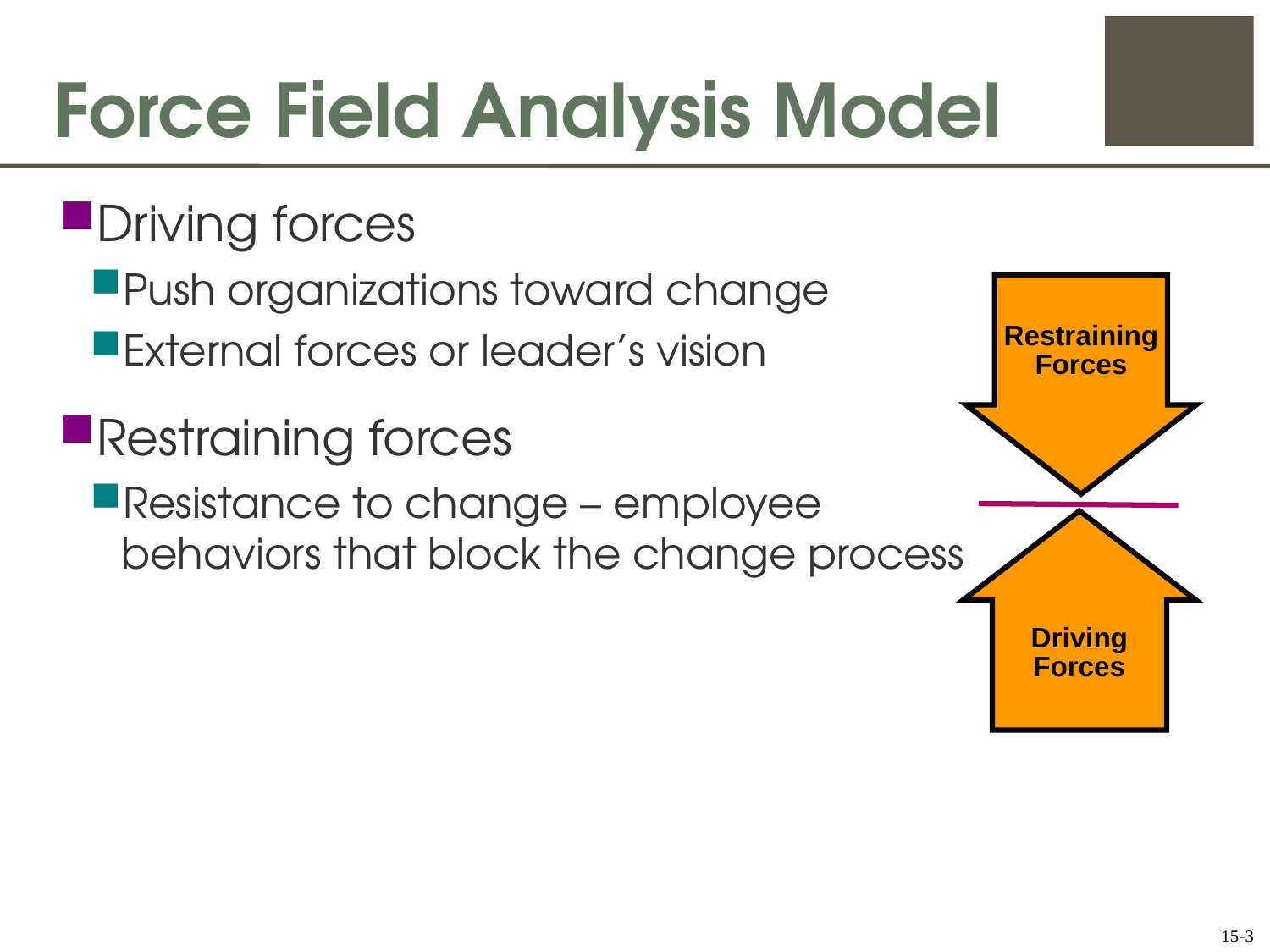

# Force Field Analysis Model
Driving forces
Push organizations toward change
External forces or leader’s vision
Restraining forces
Resistance to change – employee
behaviors that block the change process
Restraining
Forces

Driving
Forces